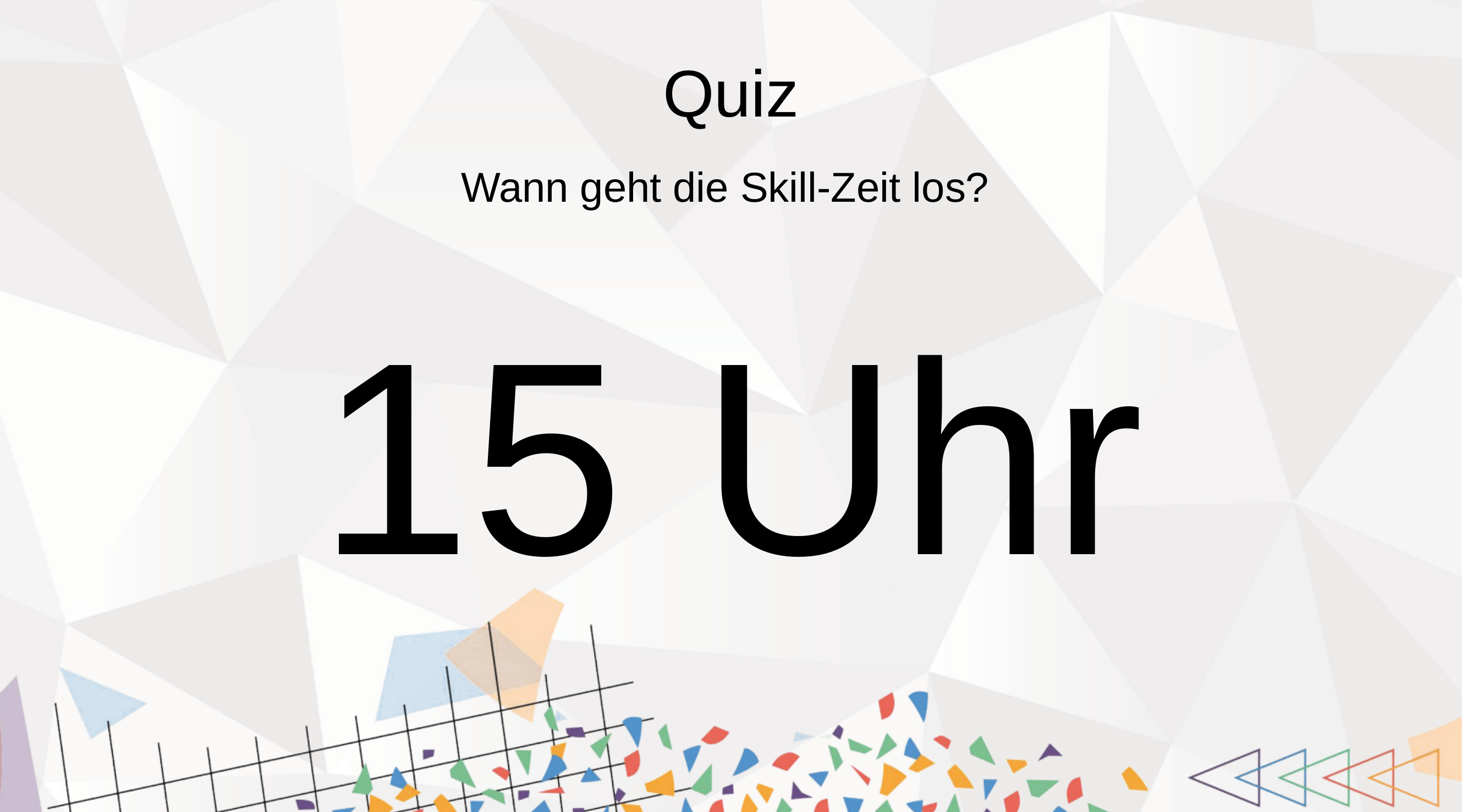

# Quiz
Wann geht die Skill-Zeit los?

15 Uhr